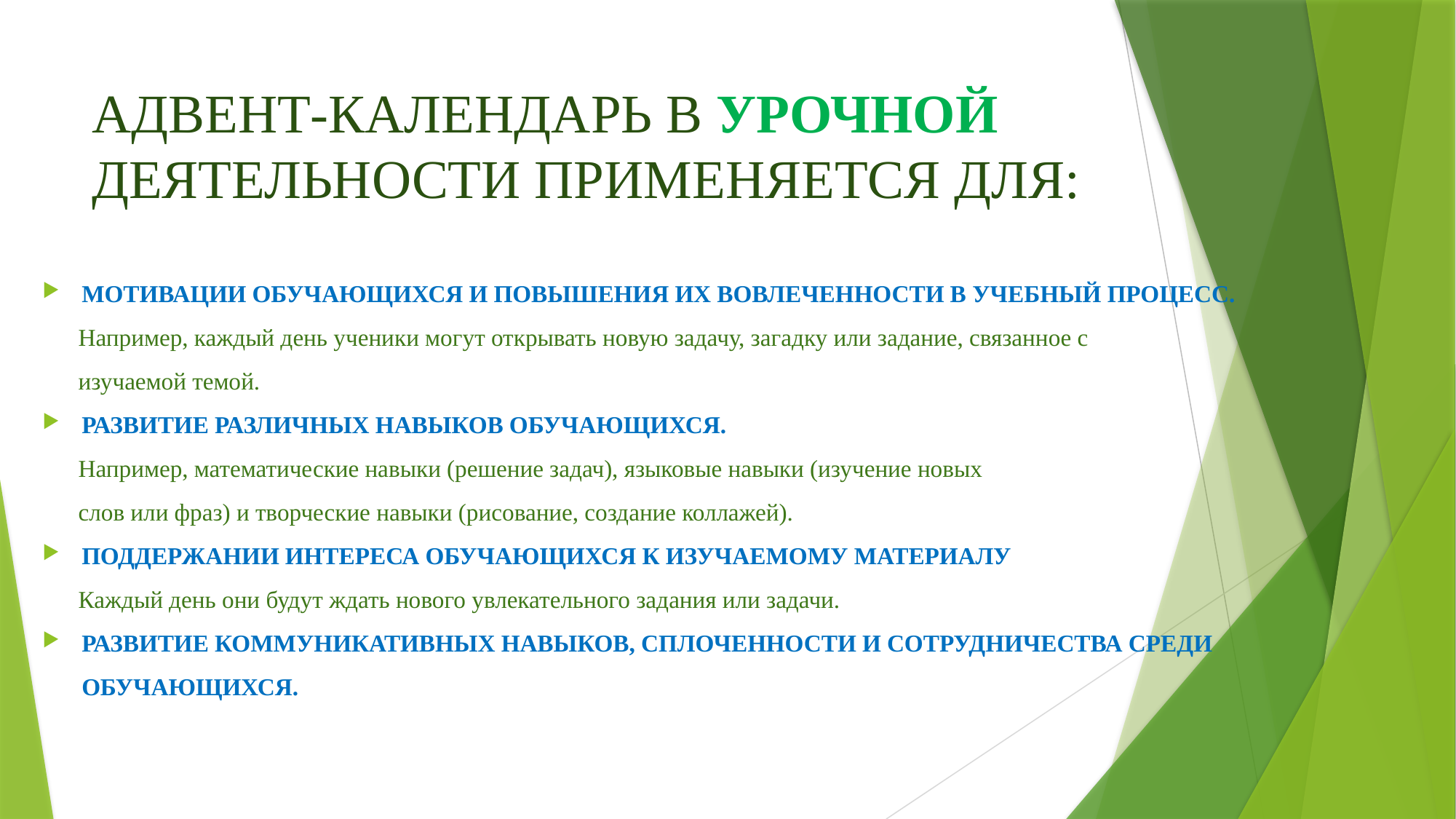

# АДВЕНТ-КАЛЕНДАРЬ В УРОЧНОЙ ДЕЯТЕЛЬНОСТИ ПРИМЕНЯЕТСЯ ДЛЯ:
МОТИВАЦИИ ОБУЧАЮЩИХСЯ И ПОВЫШЕНИЯ ИХ ВОВЛЕЧЕННОСТИ В УЧЕБНЫЙ ПРОЦЕСС.
      Например, каждый день ученики могут открывать новую задачу, загадку или задание, связанное с
      изучаемой темой.
РАЗВИТИЕ РАЗЛИЧНЫХ НАВЫКОВ ОБУЧАЮЩИХСЯ.
      Например, математические навыки (решение задач), языковые навыки (изучение новых
      слов или фраз) и творческие навыки (рисование, создание коллажей).
ПОДДЕРЖАНИИ ИНТЕРЕСА ОБУЧАЮЩИХСЯ К ИЗУЧАЕМОМУ МАТЕРИАЛУ
      Каждый день они будут ждать нового увлекательного задания или задачи.
РАЗВИТИЕ КОММУНИКАТИВНЫХ НАВЫКОВ, СПЛОЧЕННОСТИ И СОТРУДНИЧЕСТВА СРЕДИ ОБУЧАЮЩИХСЯ.